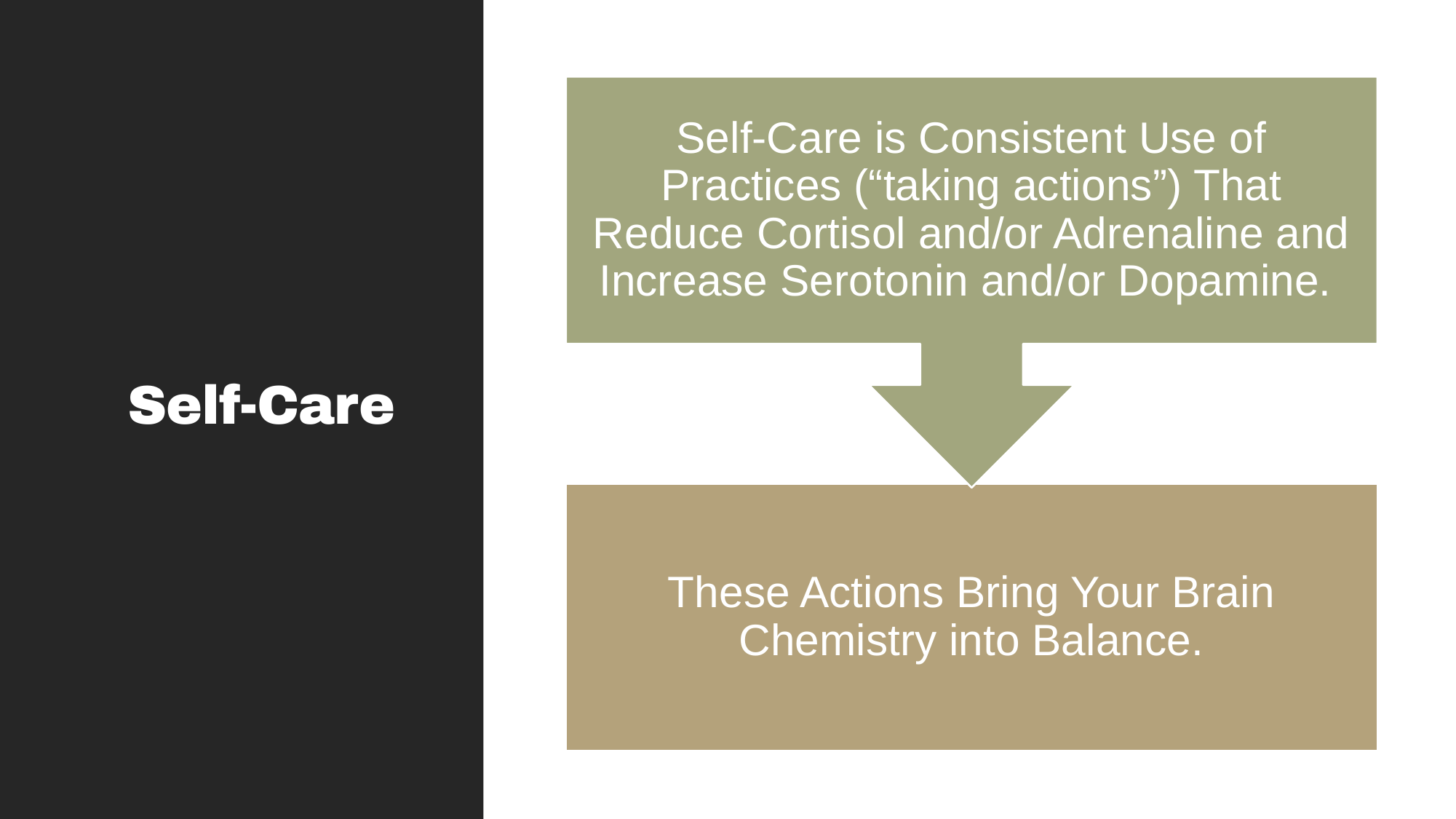

# Self-Care
These Actions Bring Your Brain Chemistry into Balance.
Self-Care is Consistent Use of Practices (“taking actions”) That Reduce Cortisol and/or Adrenaline and Increase Serotonin and/or Dopamine.